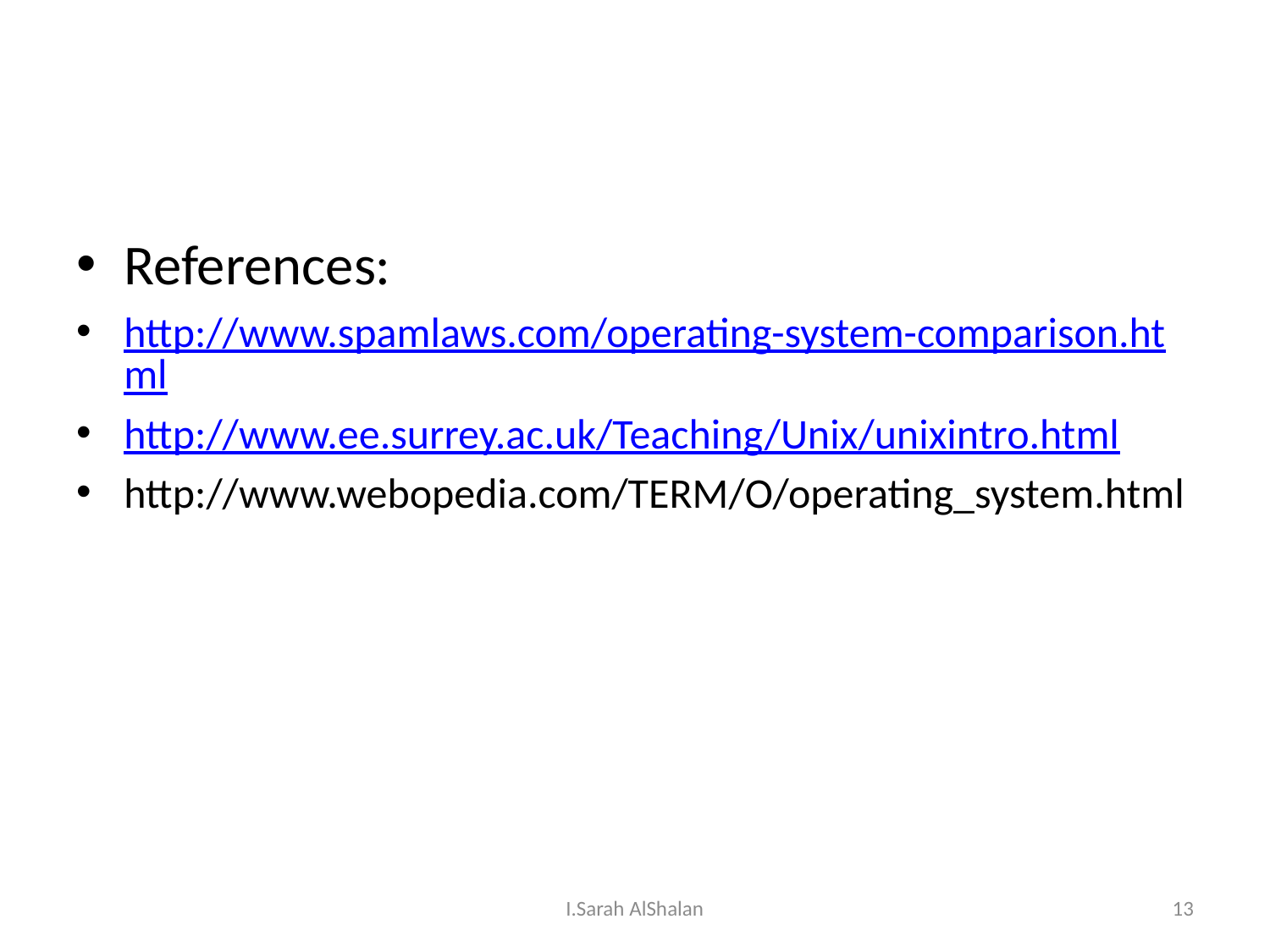

#
References:
http://www.spamlaws.com/operating-system-comparison.html
http://www.ee.surrey.ac.uk/Teaching/Unix/unixintro.html
http://www.webopedia.com/TERM/O/operating_system.html
I.Sarah AlShalan
13